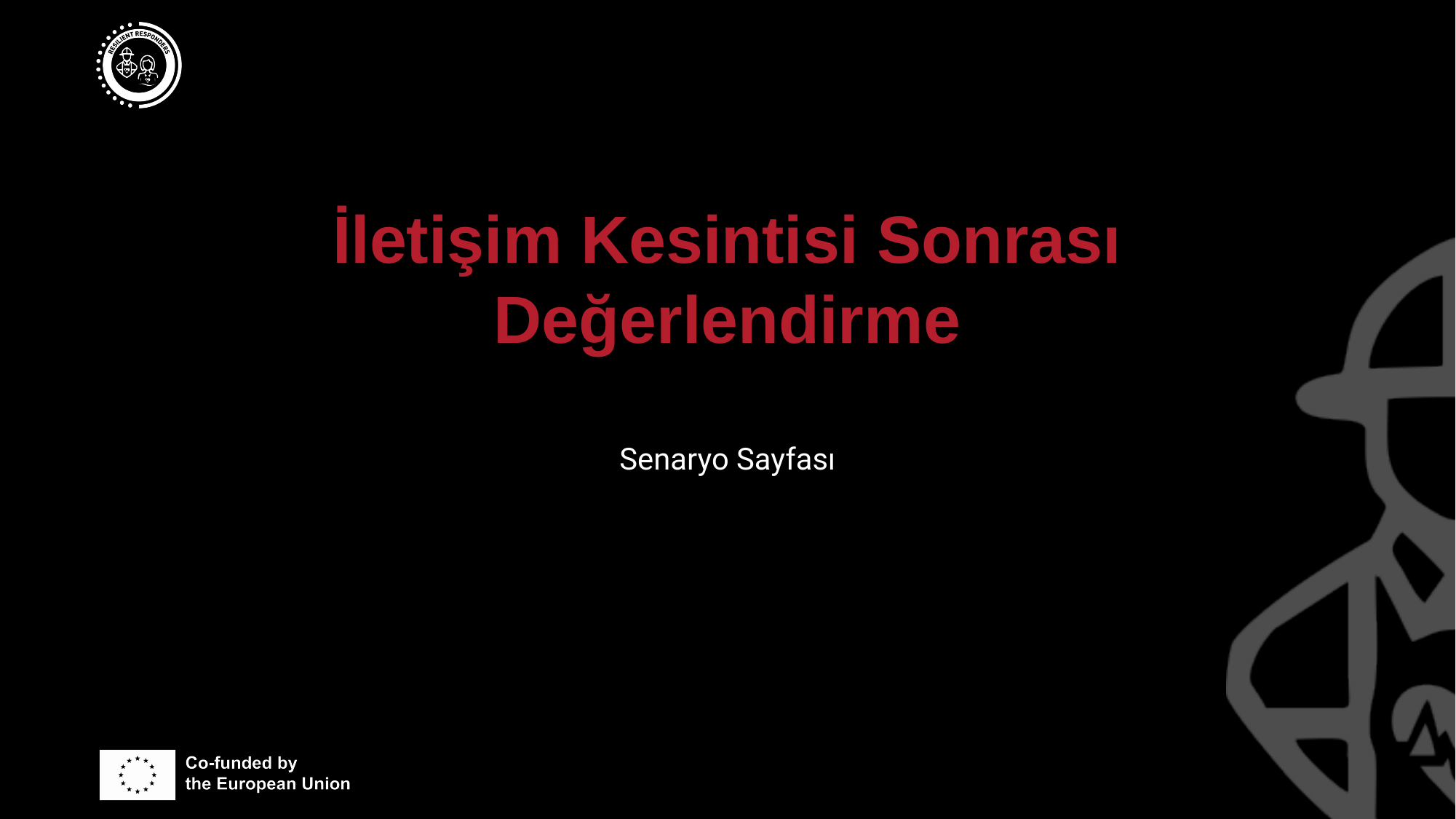

# İletişim Kesintisi Sonrası Değerlendirme
Senaryo Sayfası